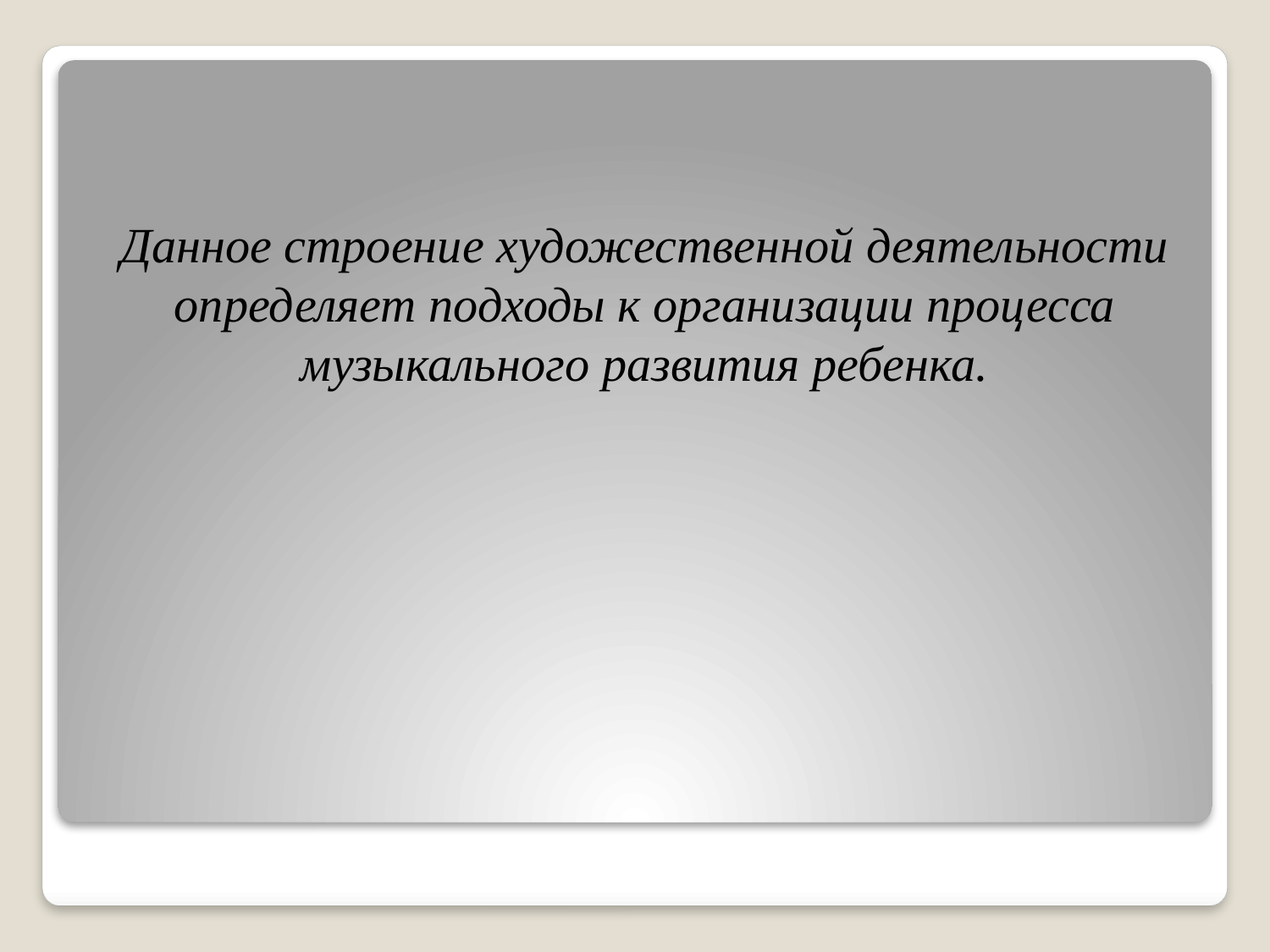

Данное строение художественной деятельности определяет подходы к организации процесса музыкального развития ребенка.